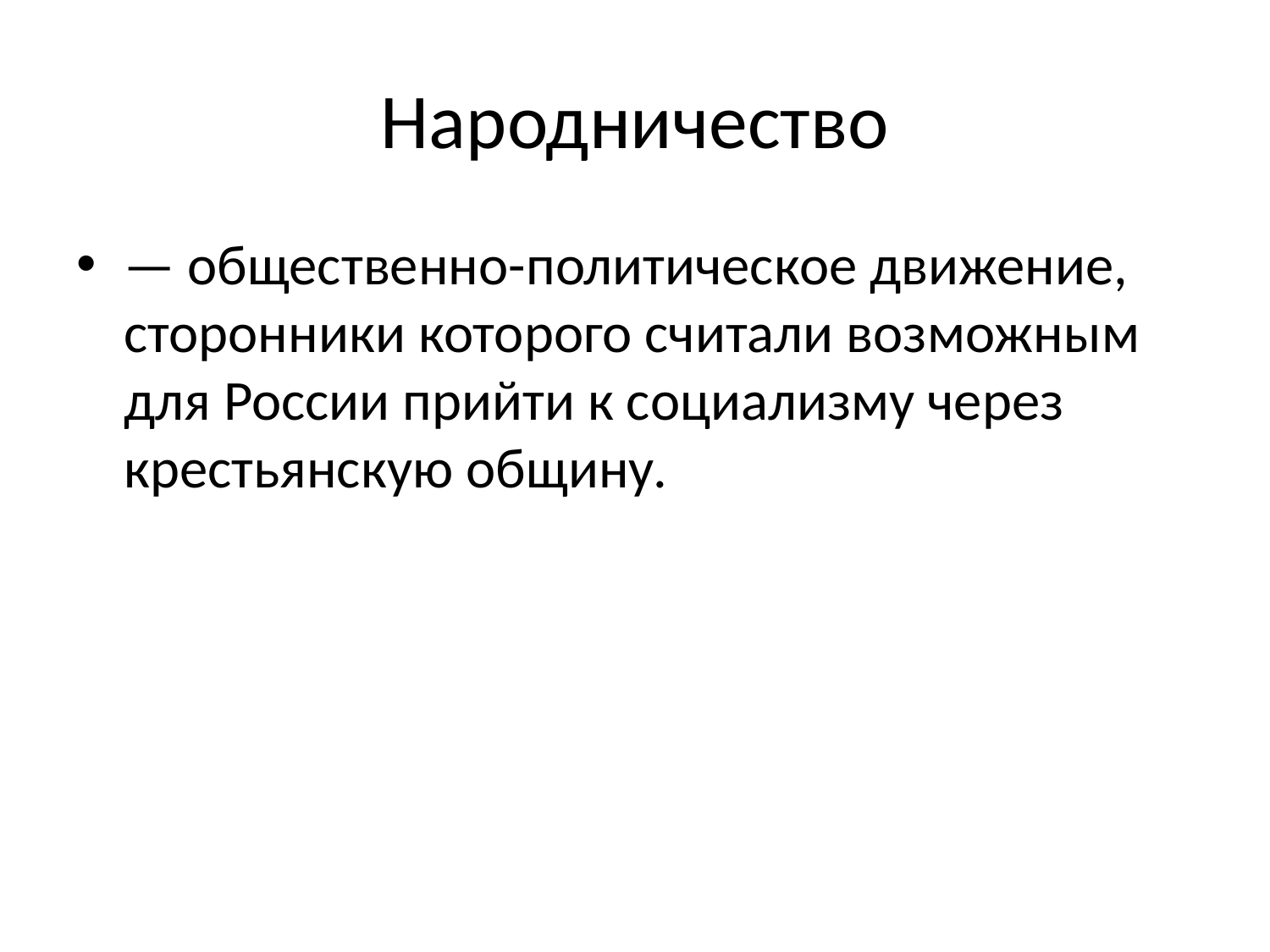

# Народничество
— общественно-политическое движение, сторонники которого считали возможным для России прийти к социализму через крестьянскую общину.